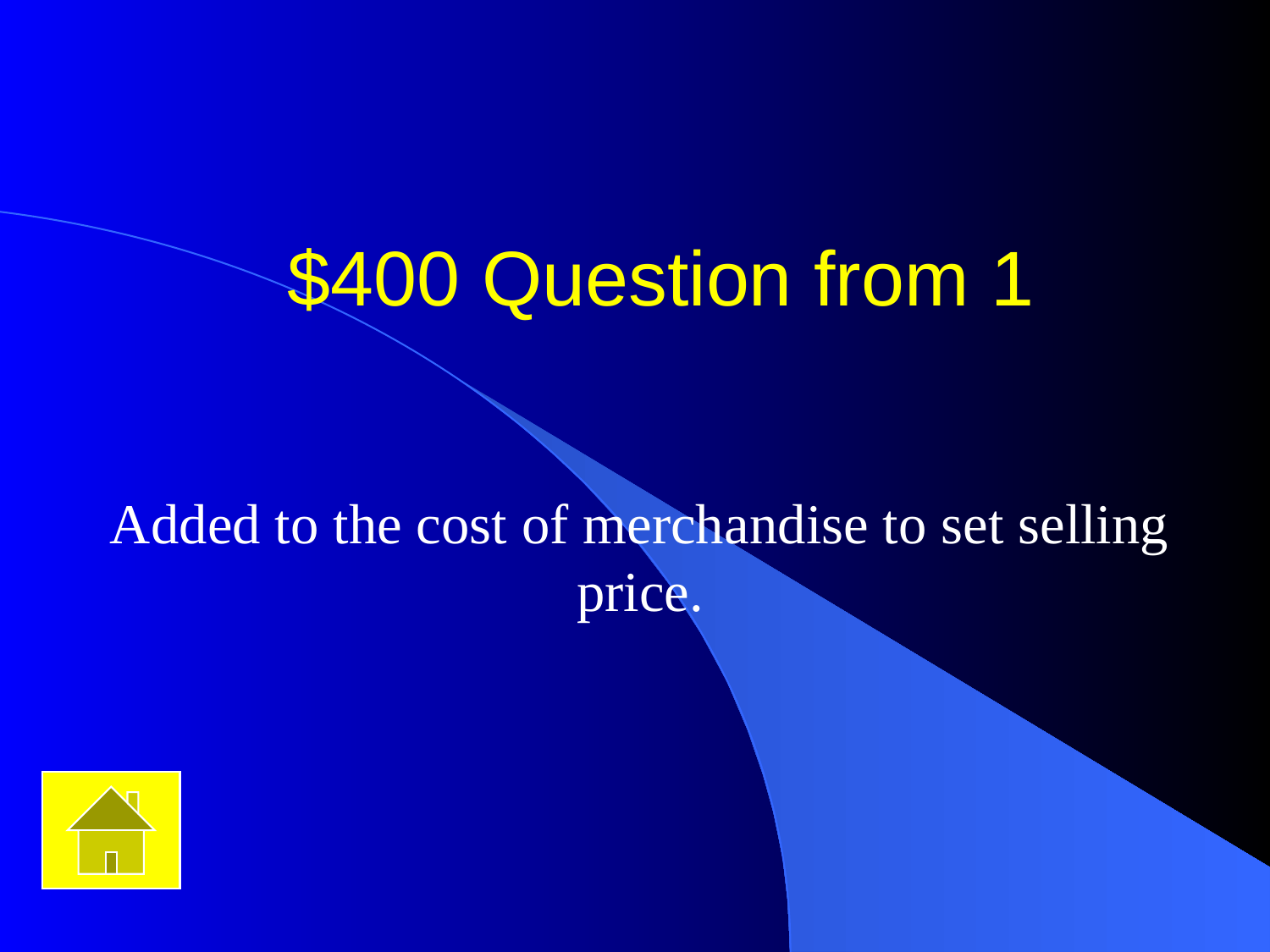

# $400 Question from 1
Added to the cost of merchandise to set selling price.